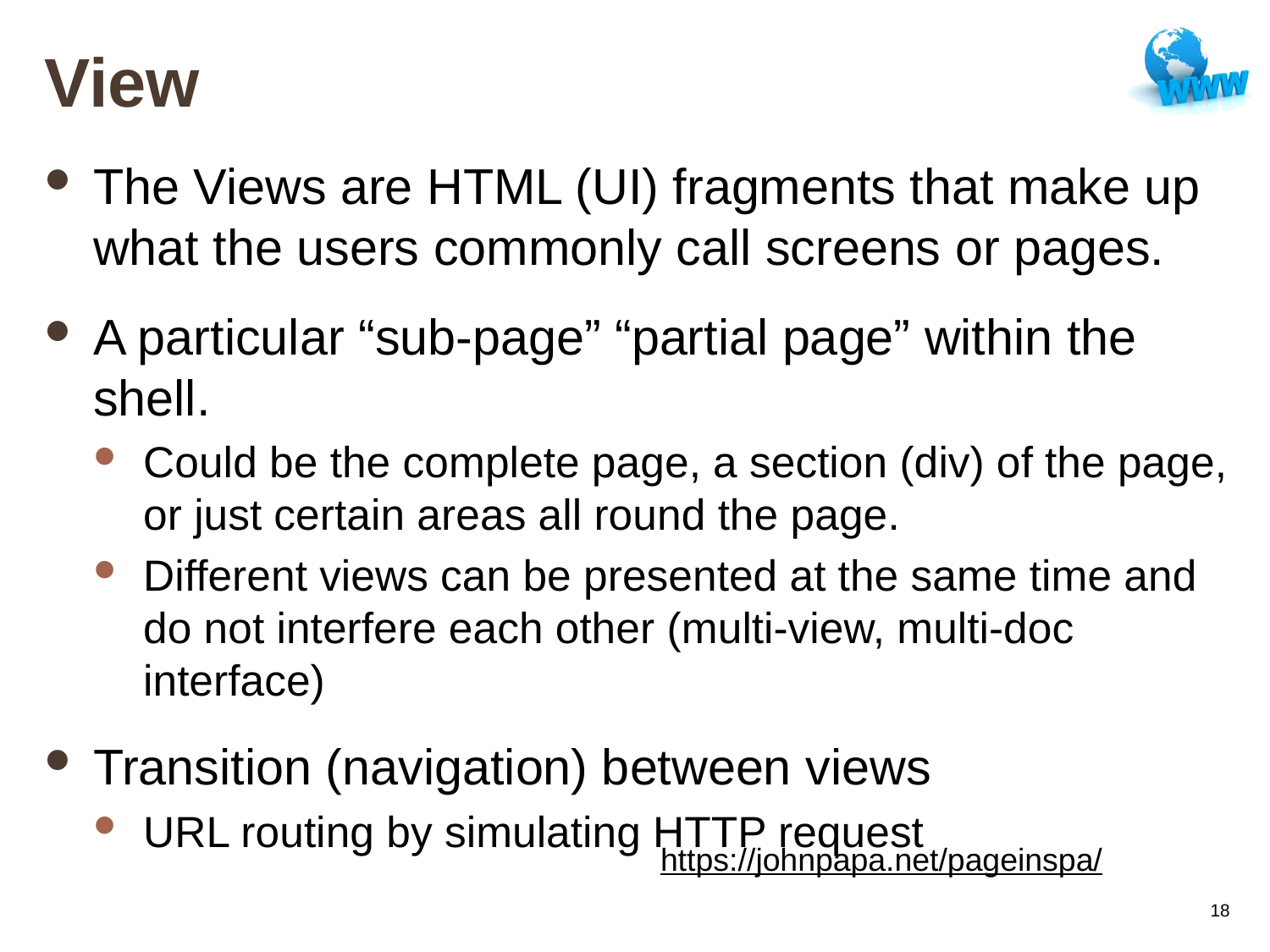

# View
The Views are HTML (UI) fragments that make up what the users commonly call screens or pages.
A particular “sub-page” “partial page” within the shell.
Could be the complete page, a section (div) of the page, or just certain areas all round the page.
Different views can be presented at the same time and do not interfere each other (multi-view, multi-doc interface)
Transition (navigation) between views
URL routing by simulating HTTP request
https://johnpapa.net/pageinspa/
18